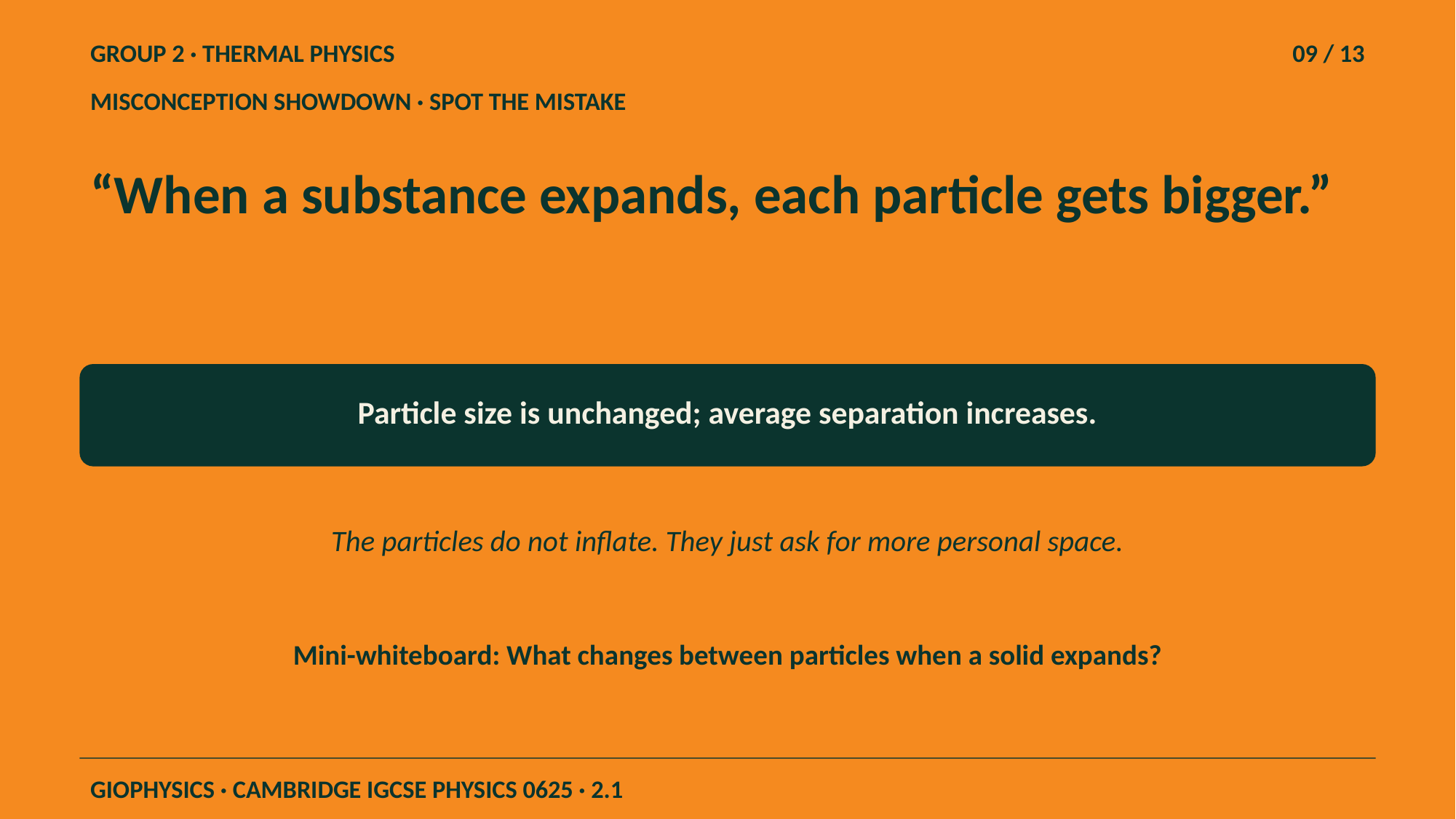

GROUP 2 · THERMAL PHYSICS
09 / 13
MISCONCEPTION SHOWDOWN · SPOT THE MISTAKE
“When a substance expands, each particle gets bigger.”

Particle size is unchanged; average separation increases.
The particles do not inflate. They just ask for more personal space.
Mini-whiteboard: What changes between particles when a solid expands?

GIOPHYSICS · CAMBRIDGE IGCSE PHYSICS 0625 · 2.1